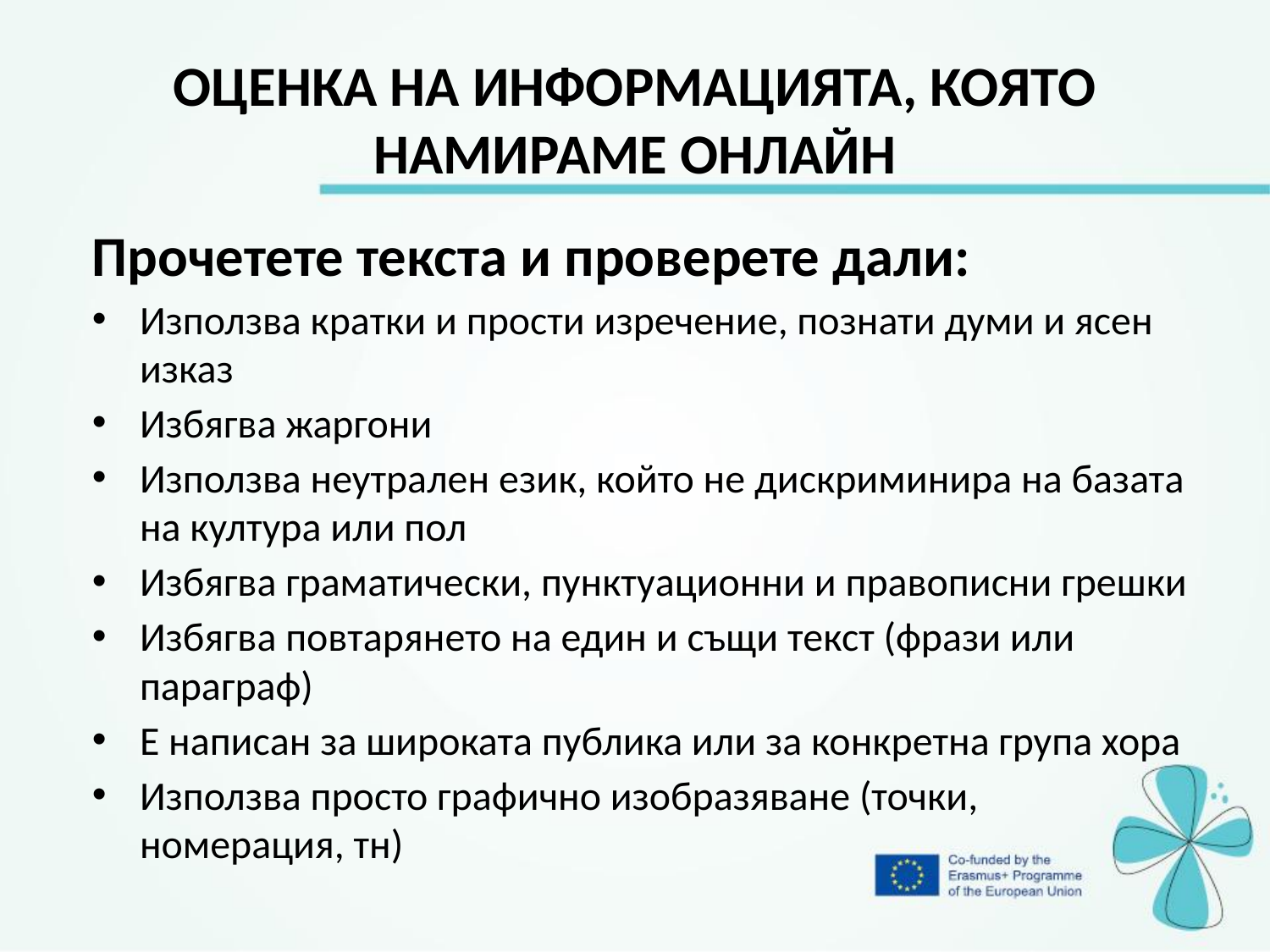

# ОЦЕНКА НА ИНФОРМАЦИЯТА, КОЯТО НАМИРАМЕ ОНЛАЙН
Прочетете текста и проверете дали:
Използва кратки и прости изречение, познати думи и ясен изказ
Избягва жаргони
Използва неутрален език, който не дискриминира на базата на култура или пол
Избягва граматически, пунктуационни и правописни грешки
Избягва повтарянето на един и същи текст (фрази или параграф)
Е написан за широката публика или за конкретна група хора
Използва просто графично изобразяване (точки, номерация, тн)